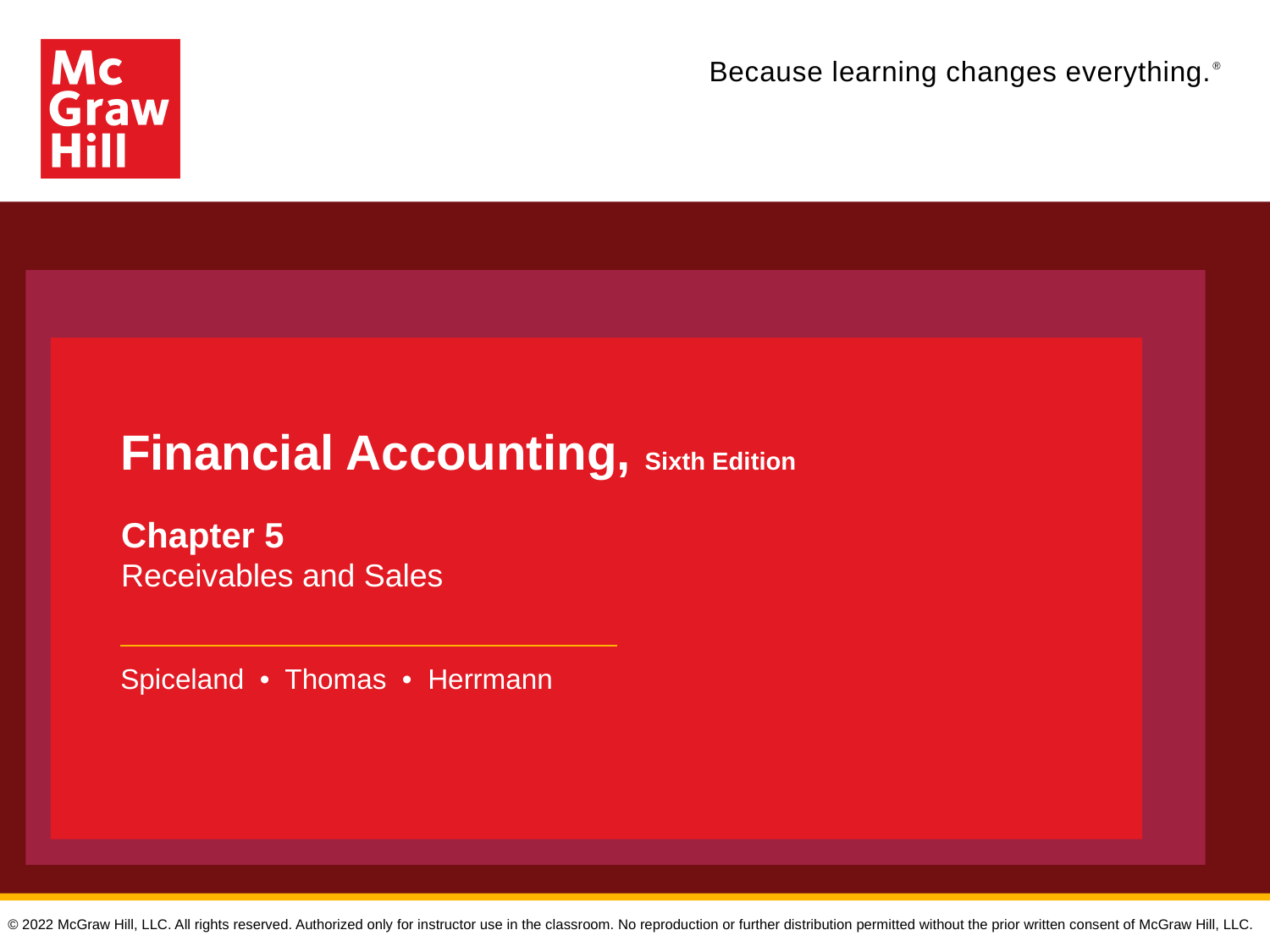

# Financial Accounting, Sixth Edition
Chapter 5
Receivables and Sales
Spiceland  •  Thomas  •  Herrmann
© 2022 McGraw Hill, LLC. All rights reserved. Authorized only for instructor use in the classroom. No reproduction or further distribution permitted without the prior written consent of McGraw Hill, LLC.